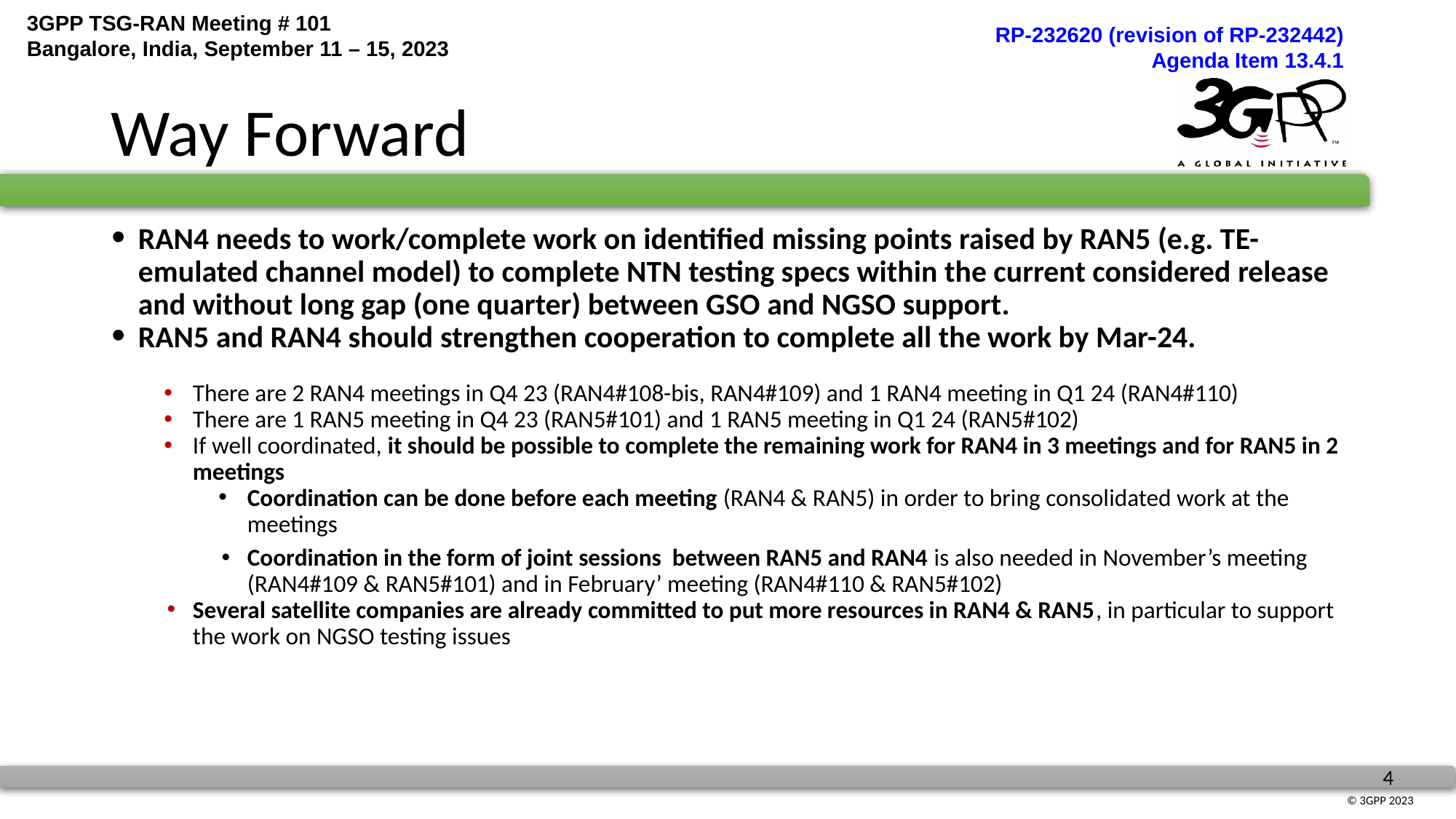

# Way Forward
RAN4 needs to work/complete work on identified missing points raised by RAN5 (e.g. TE-emulated channel model) to complete NTN testing specs within the current considered release and without long gap (one quarter) between GSO and NGSO support.
RAN5 and RAN4 should strengthen cooperation to complete all the work by Mar-24.

There are 2 RAN4 meetings in Q4 23 (RAN4#108-bis, RAN4#109) and 1 RAN4 meeting in Q1 24 (RAN4#110)
There are 1 RAN5 meeting in Q4 23 (RAN5#101) and 1 RAN5 meeting in Q1 24 (RAN5#102)
If well coordinated, it should be possible to complete the remaining work for RAN4 in 3 meetings and for RAN5 in 2 meetings
Coordination can be done before each meeting (RAN4 & RAN5) in order to bring consolidated work at the meetings
Coordination in the form of joint sessions  between RAN5 and RAN4 is also needed in November’s meeting (RAN4#109 & RAN5#101) and in February’ meeting (RAN4#110 & RAN5#102)
Several satellite companies are already committed to put more resources in RAN4 & RAN5, in particular to support the work on NGSO testing issues